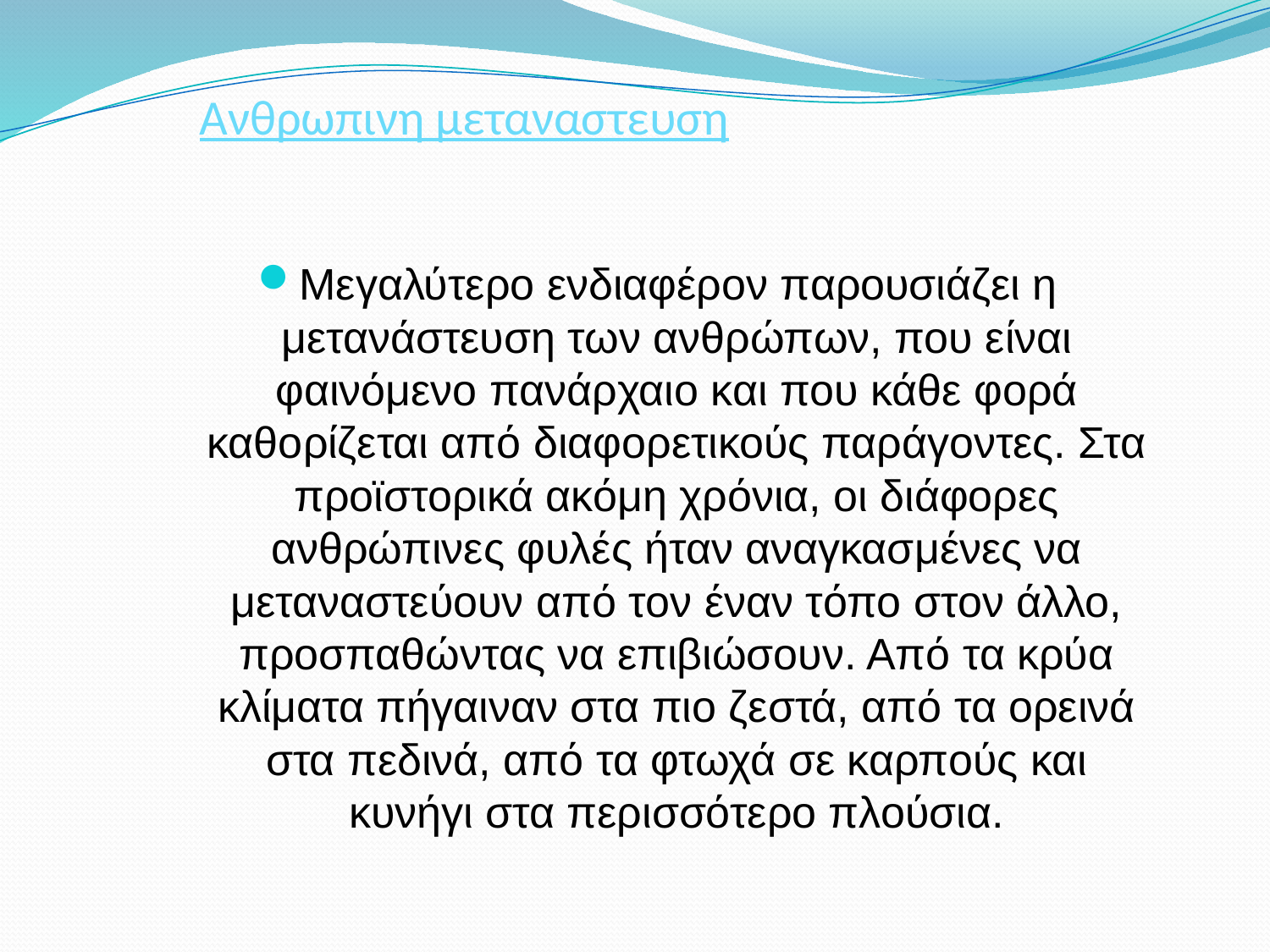

# Ανθρωπινη μεταναστευση
Μεγαλύτερο ενδιαφέρον παρουσιάζει η μετανάστευση των ανθρώπων, που είναι φαινόμενο πανάρχαιο και που κάθε φορά καθορίζεται από διαφορετικούς παράγοντες. Στα προϊστορικά ακόμη χρόνια, οι διάφορες ανθρώπινες φυλές ήταν αναγκασμένες να μεταναστεύουν από τον έναν τόπο στον άλλο, προσπαθώντας να επιβιώσουν. Από τα κρύα κλίματα πήγαιναν στα πιο ζεστά, από τα ορεινά στα πεδινά, από τα φτωχά σε καρπούς και κυνήγι στα περισσότερο πλούσια.